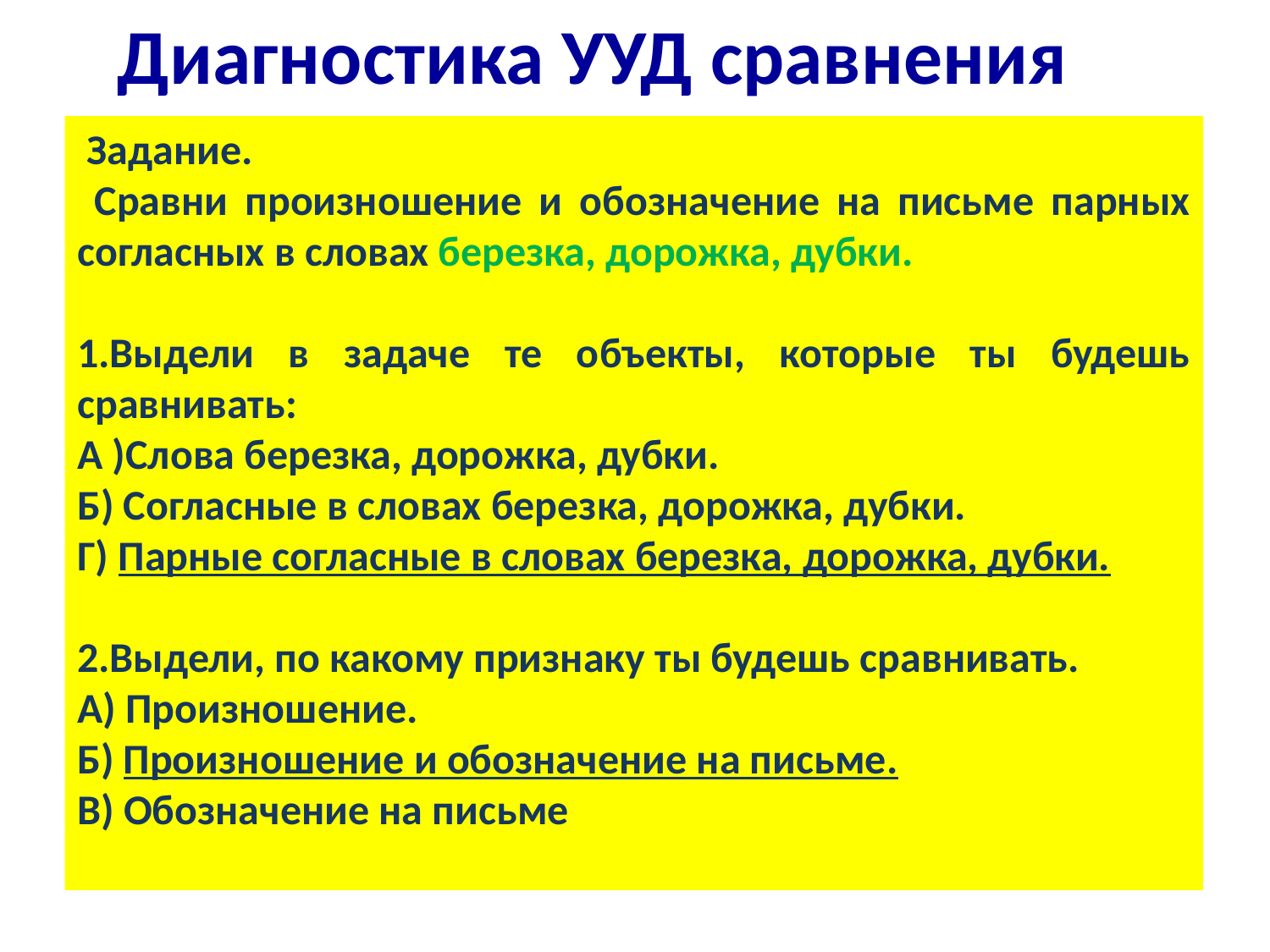

Диагностика УУД сравнения
 Задание.
 Сравни произношение и обозначение на письме парных согласных в словах березка, дорожка, дубки.

1.Выдели в задаче те объекты, которые ты будешь сравнивать:
А )Слова березка, дорожка, дубки.
Б) Согласные в словах березка, дорожка, дубки.
Г) Парные согласные в словах березка, дорожка, дубки.

2.Выдели, по какому признаку ты будешь сравнивать.
А) Произношение.
Б) Произношение и обозначение на письме.
В) Обозначение на письме